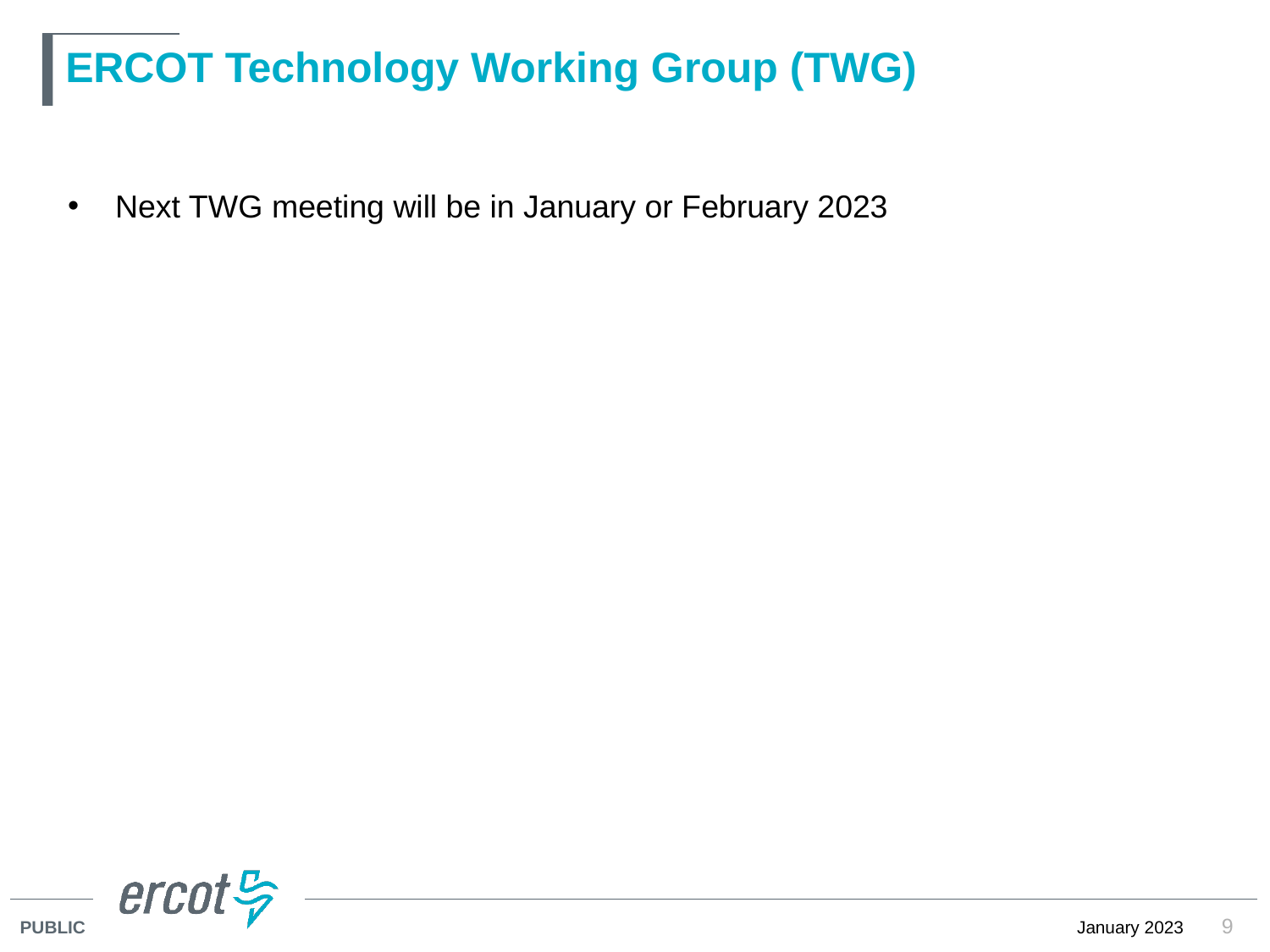

# ERCOT Technology Working Group (TWG)
Next TWG meeting will be in January or February 2023
9